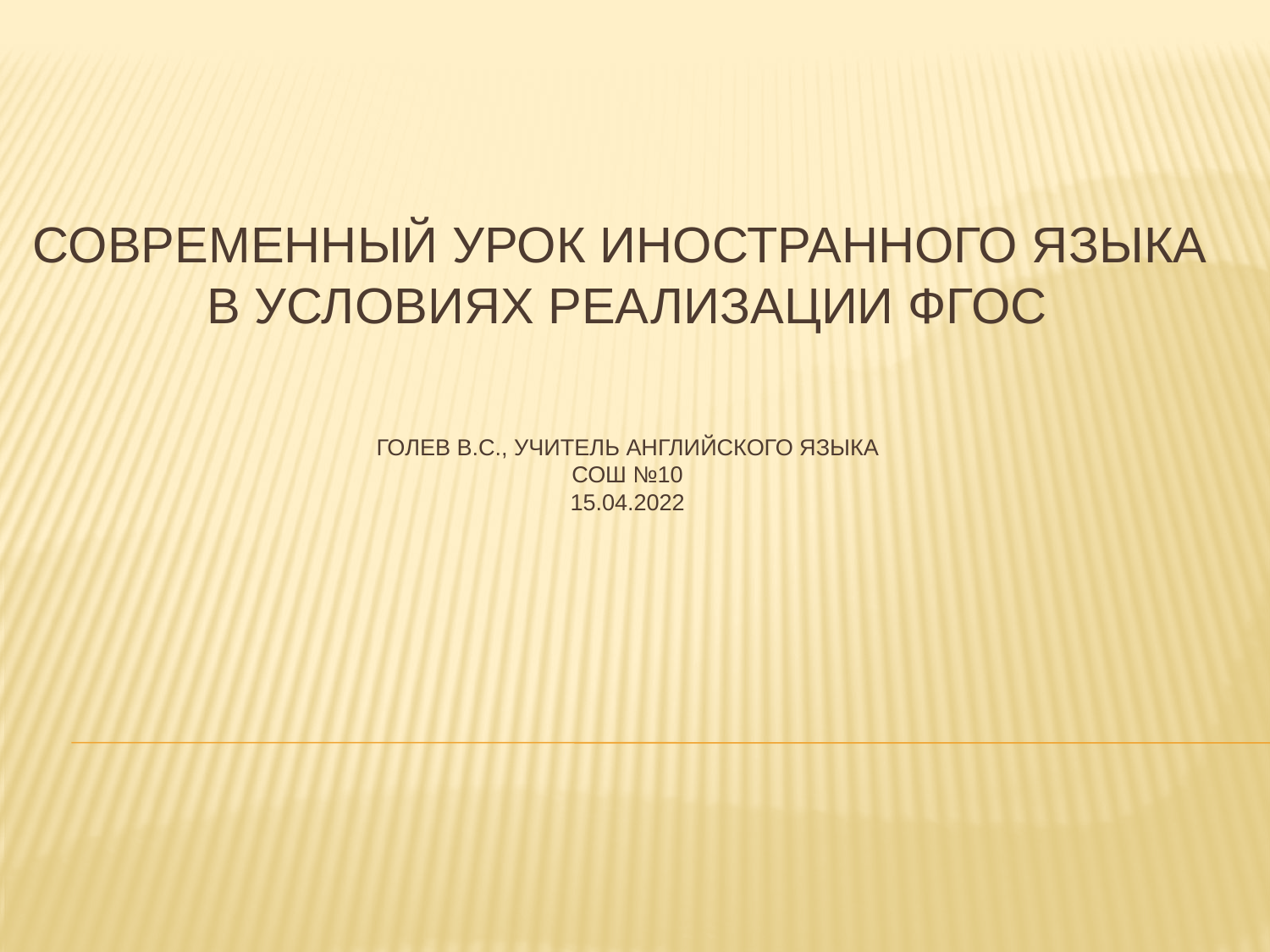

# Современный урок иностранного языка в условиях реализации ФГОС Голев В.С., учитель английского языка СОШ №10 15.04.2022